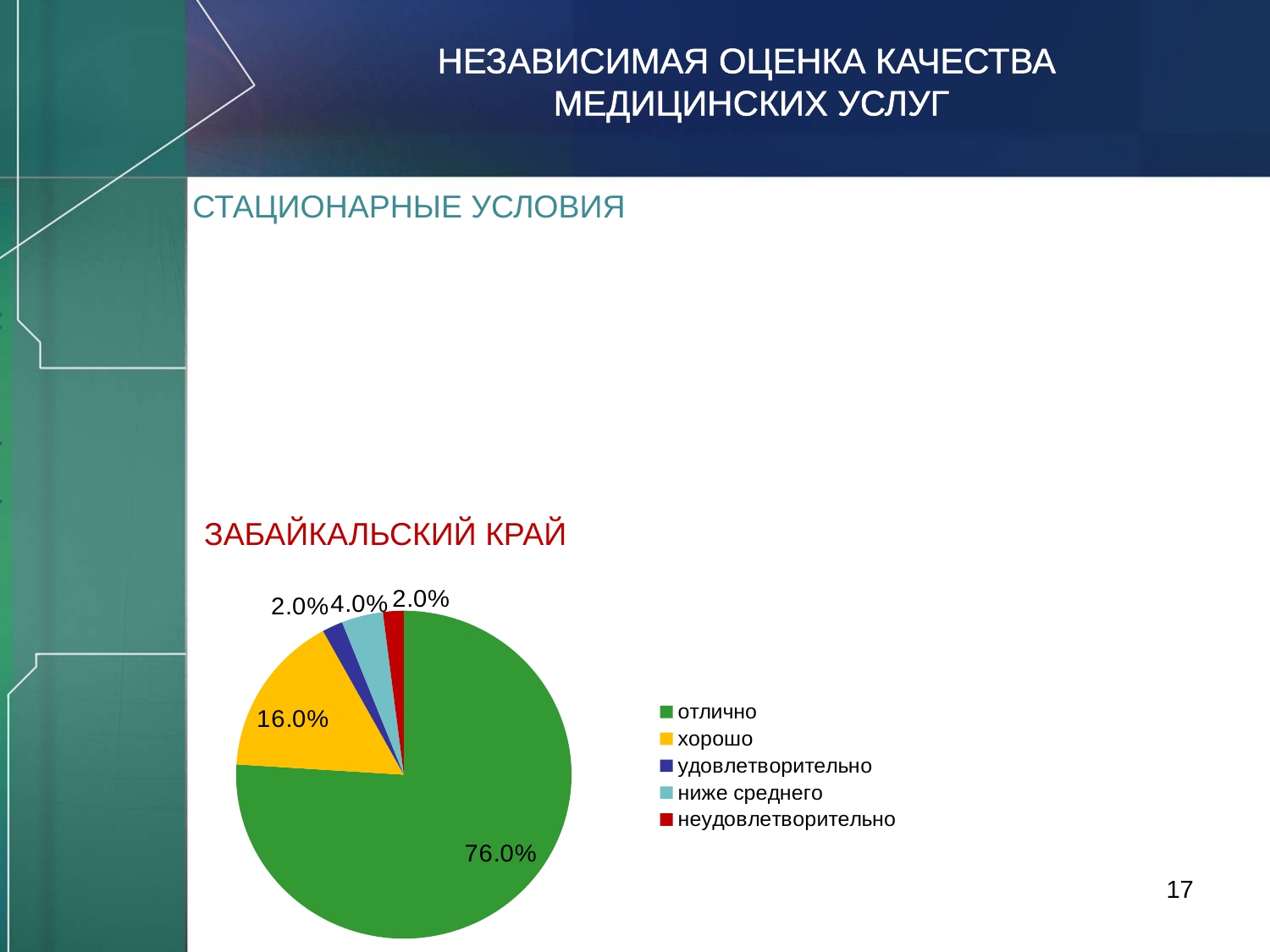

НЕЗАВИСИМАЯ ОЦЕНКА КАЧЕСТВА
МЕДИЦИНСКИХ УСЛУГ
СТАЦИОНАРНЫЕ УСЛОВИЯ

### Chart

| Category |
|---|
ЗАБАЙКАЛЬСКИЙ КРАЙ

### Chart

| Category | Столбец1 |
|---|---|
| отлично | 0.76 |
| хорошо | 0.16 |
| удовлетворительно | 0.02 |
| ниже среднего | 0.04 |
| неудовлетворительно | 0.02 |
17